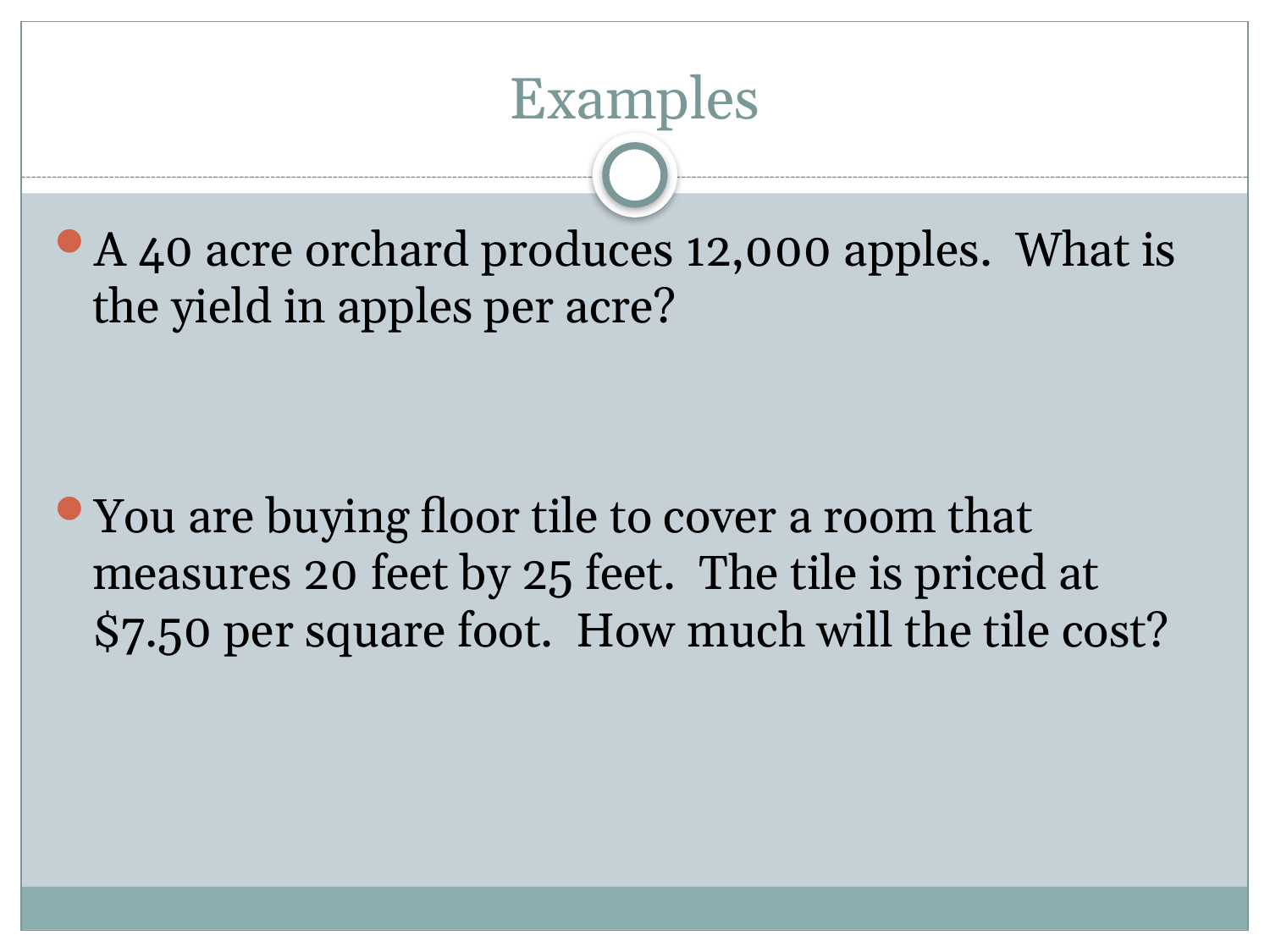

# Examples
A 40 acre orchard produces 12,000 apples.  What is the yield in apples per acre?

You are buying floor tile to cover a room that measures 20 feet by 25 feet.  The tile is priced at $7.50 per square foot.  How much will the tile cost?